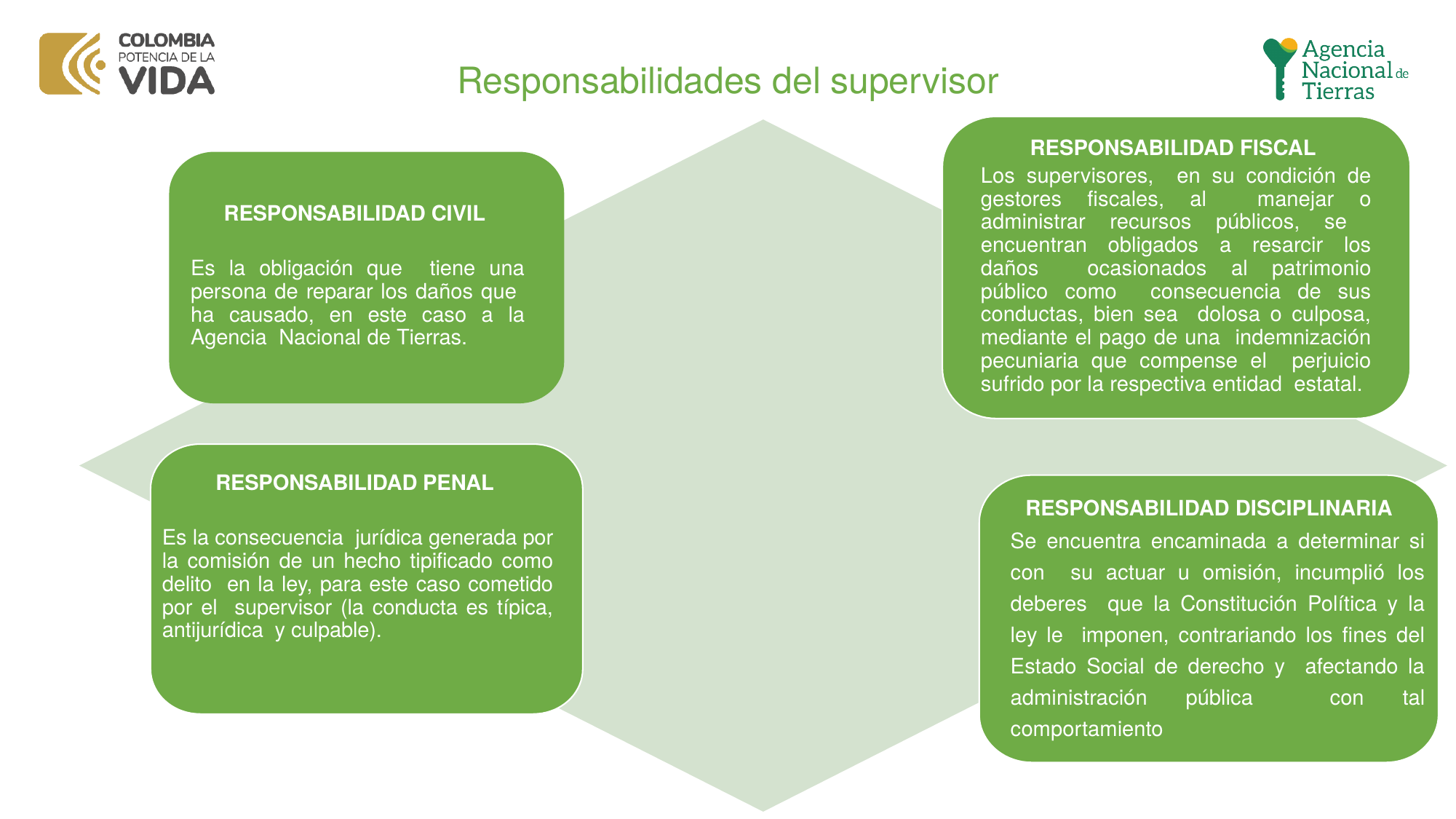

Responsabilidades del supervisor​

RESPONSABILIDAD FISCAL
Los supervisores,  en su condición de gestores fiscales, al  manejar o administrar recursos públicos, se  encuentran obligados a resarcir los daños  ocasionados al patrimonio público como  consecuencia de sus conductas, bien sea  dolosa o culposa, mediante el pago de una  indemnización pecuniaria que compense el  perjuicio sufrido por la respectiva entidad  estatal.
RESPONSABILIDAD CIVIL

Es la obligación que  tiene una persona de reparar los daños que  ha causado, en este caso a la Agencia  Nacional de Tierras.
RESPONSABILIDAD CIVIL Es la obligación que  tiene una persona de reparar los daños que  ha causado, en este caso a la Agencia  Nacional de Tierras.

RESPONSABILIDAD PENAL

Es la consecuencia  jurídica generada por la comisión de un hecho tipificado como delito  en la ley, para este caso cometido por el  supervisor (la conducta es típica, antijurídica  y culpable).

RESPONSABILIDAD DISCIPLINARIA
Se encuentra encaminada a determinar si con  su actuar u omisión, incumplió los deberes  que la Constitución Política y la ley le  imponen, contrariando los fines del Estado Social de derecho y  afectando la administración pública  con tal comportamiento